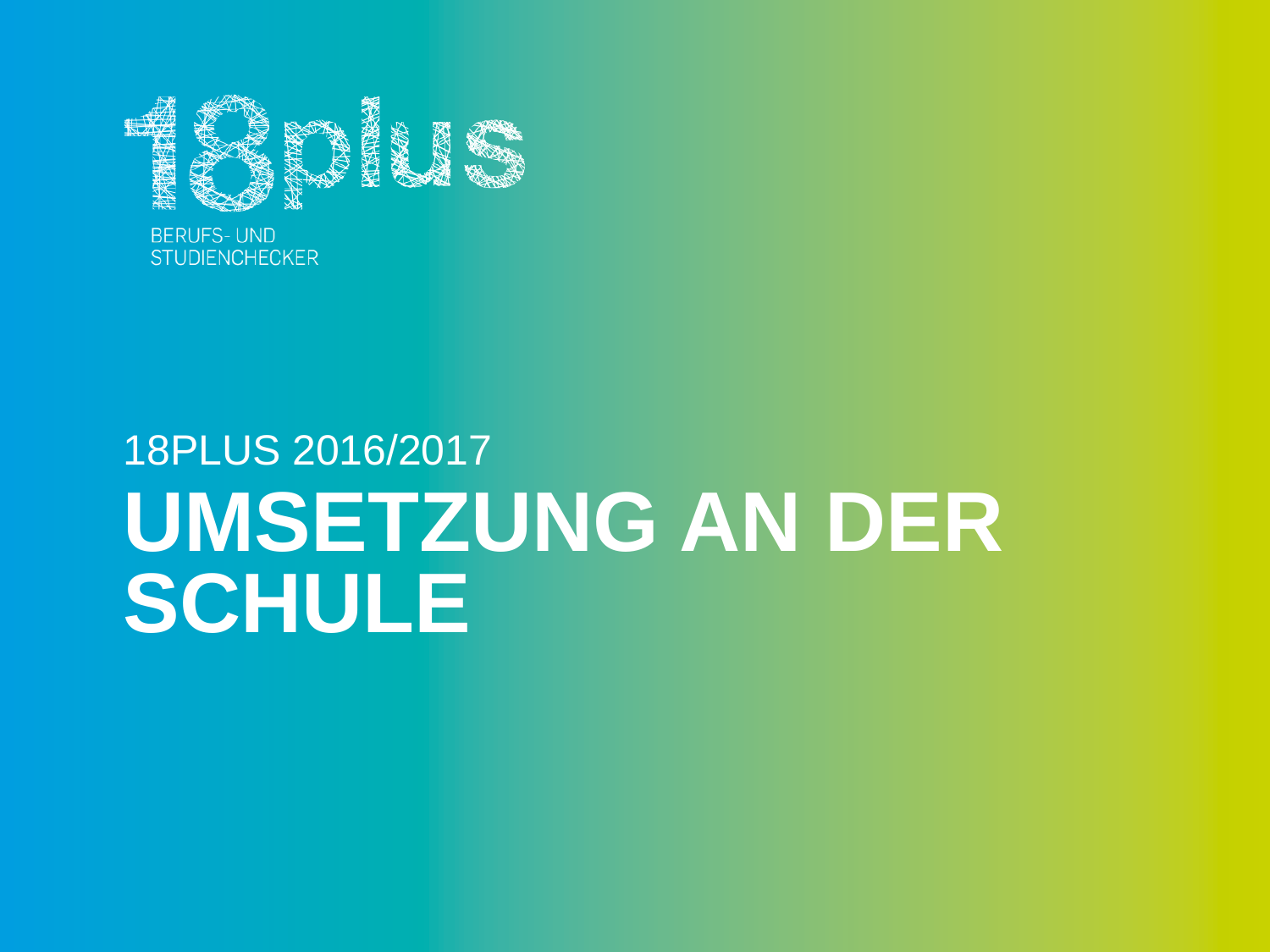

18plus 2016/2017
# Umsetzung an der Schule